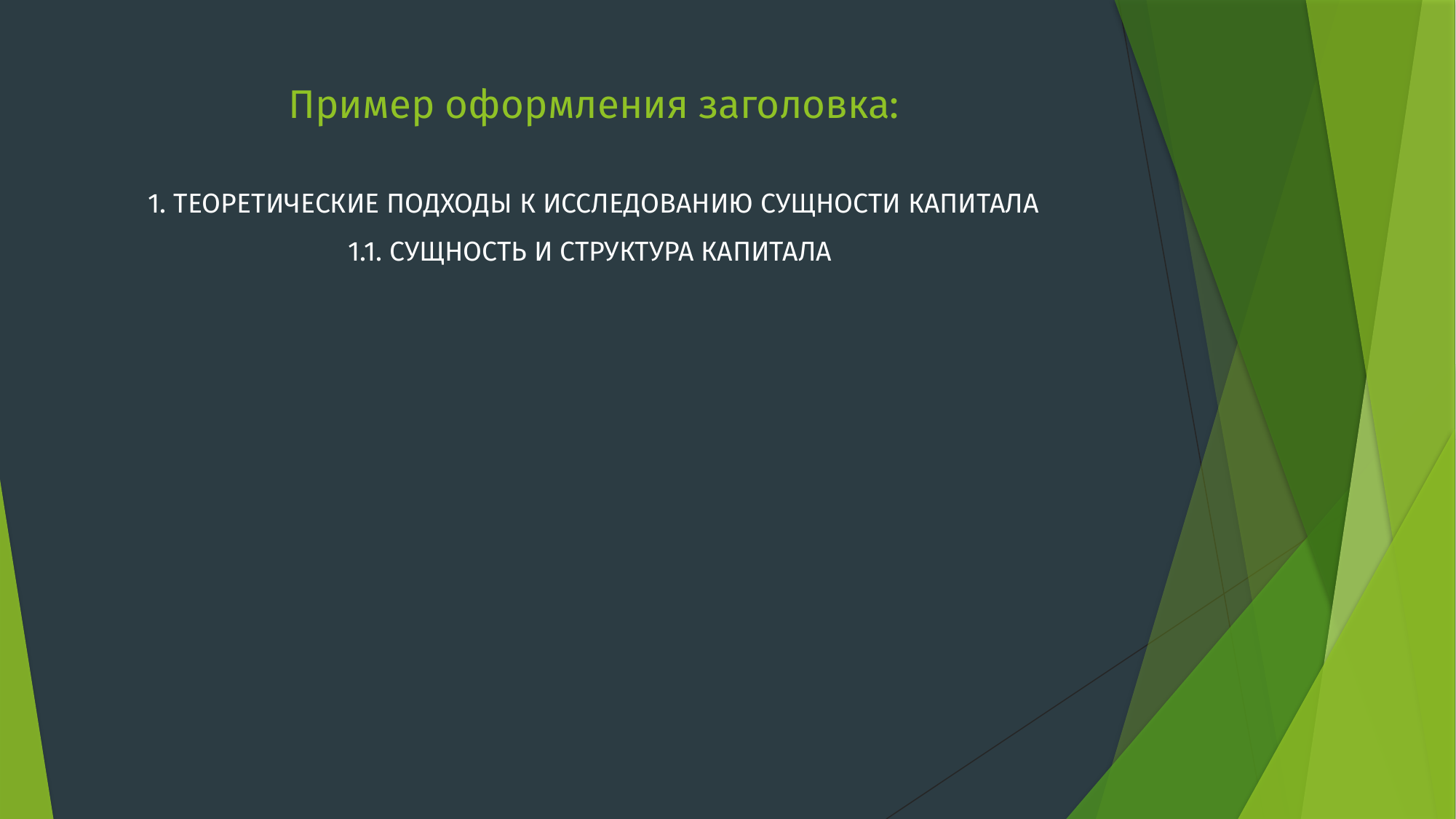

# Пример оформления заголовка:
1. ТЕОРЕТИЧЕСКИЕ ПОДХОДЫ К ИССЛЕДОВАНИЮ СУЩНОСТИ КАПИТАЛА
1.1. СУЩНОСТЬ И СТРУКТУРА КАПИТАЛА